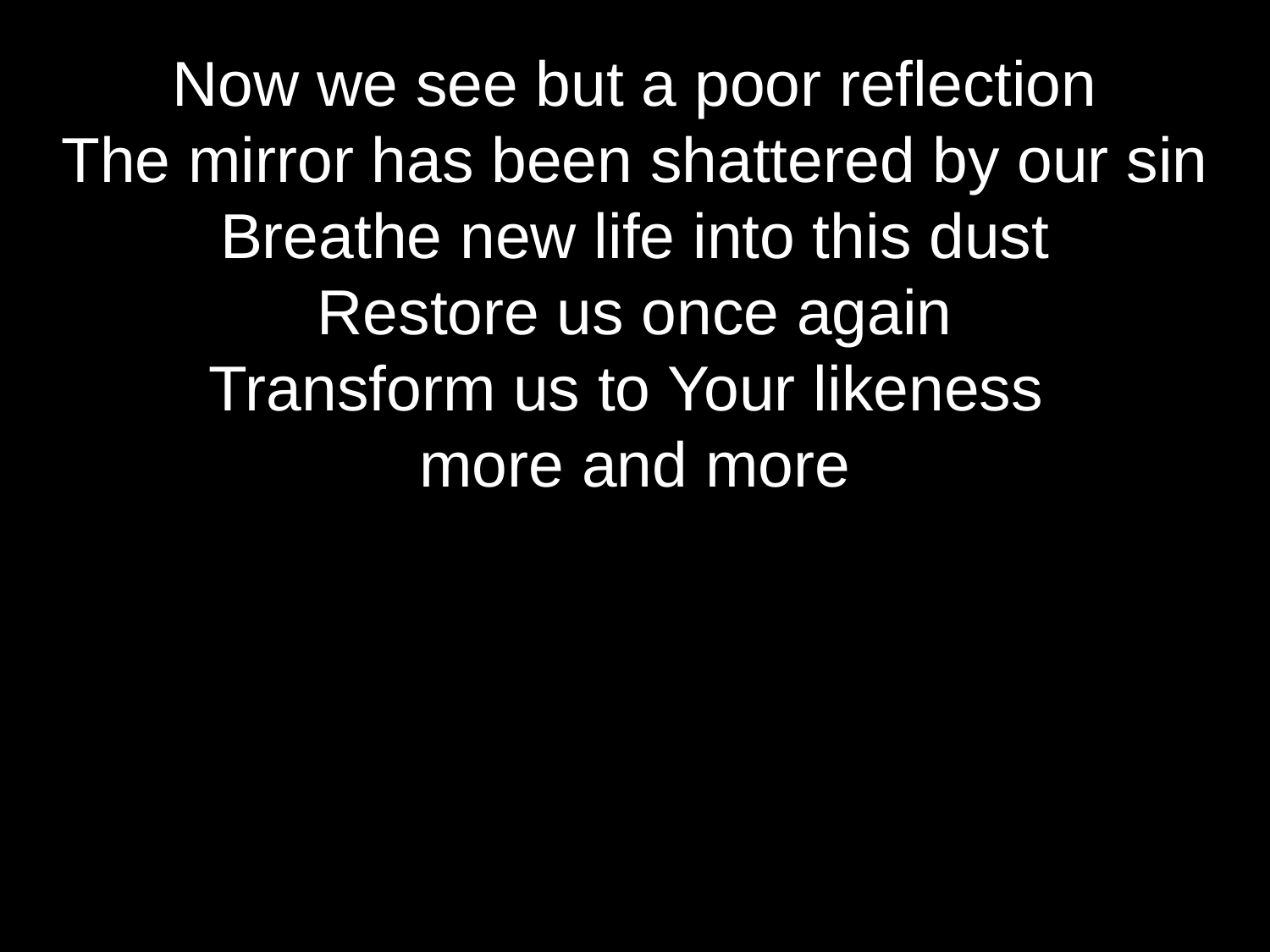

Now we see but a poor reflection
The mirror has been shattered by our sin
Breathe new life into this dust
Restore us once again
Transform us to Your likeness
more and more